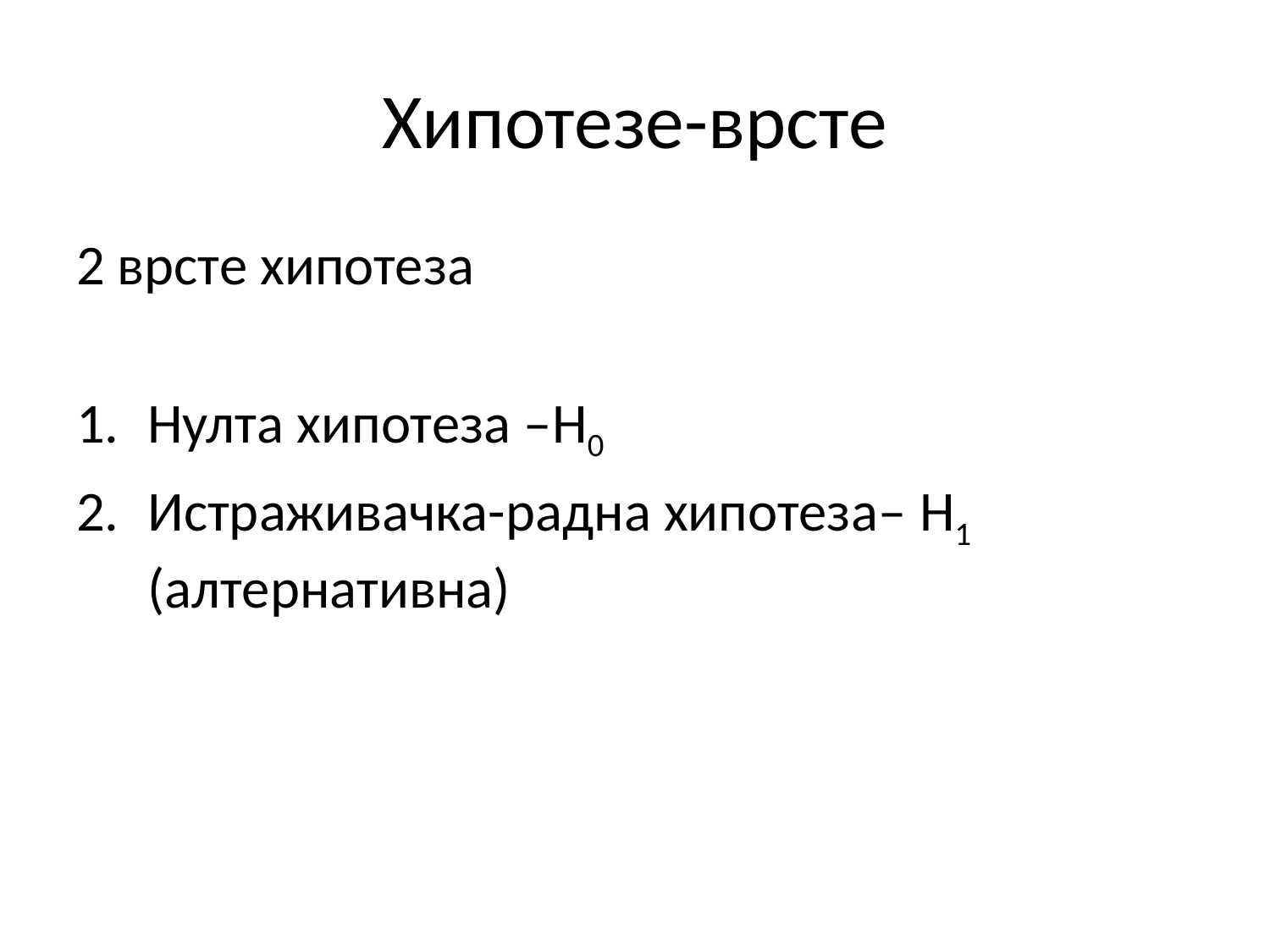

# Хипотезе-врсте
2 врсте хипотеза

Нулта хипотеза –H0
Истраживачка-радна хипотеза– H1 (алтернативна)